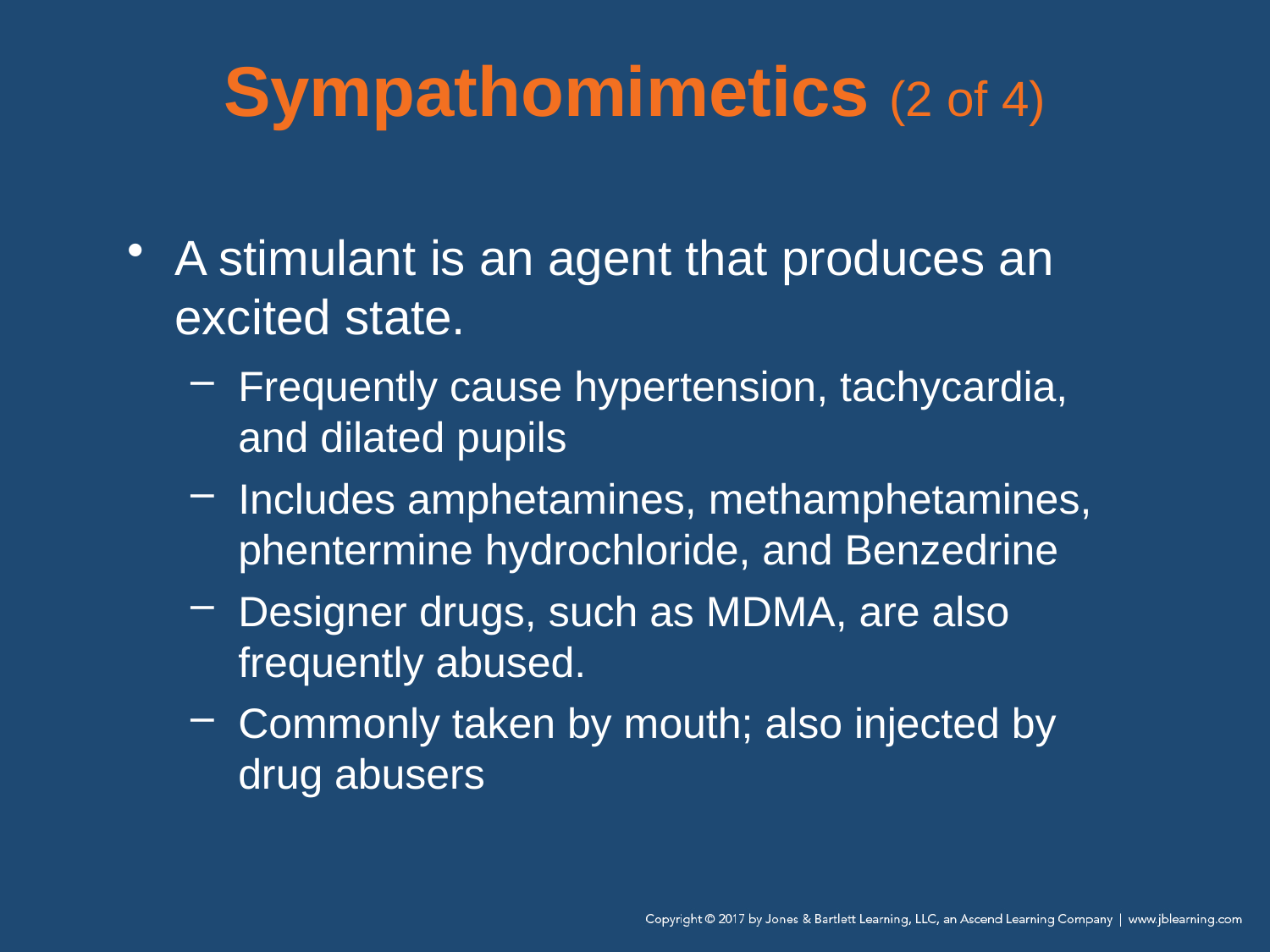

# Sympathomimetics (2 of 4)
A stimulant is an agent that produces an excited state.
Frequently cause hypertension, tachycardia, and dilated pupils
Includes amphetamines, methamphetamines, phentermine hydrochloride, and Benzedrine
Designer drugs, such as MDMA, are also frequently abused.
Commonly taken by mouth; also injected by drug abusers